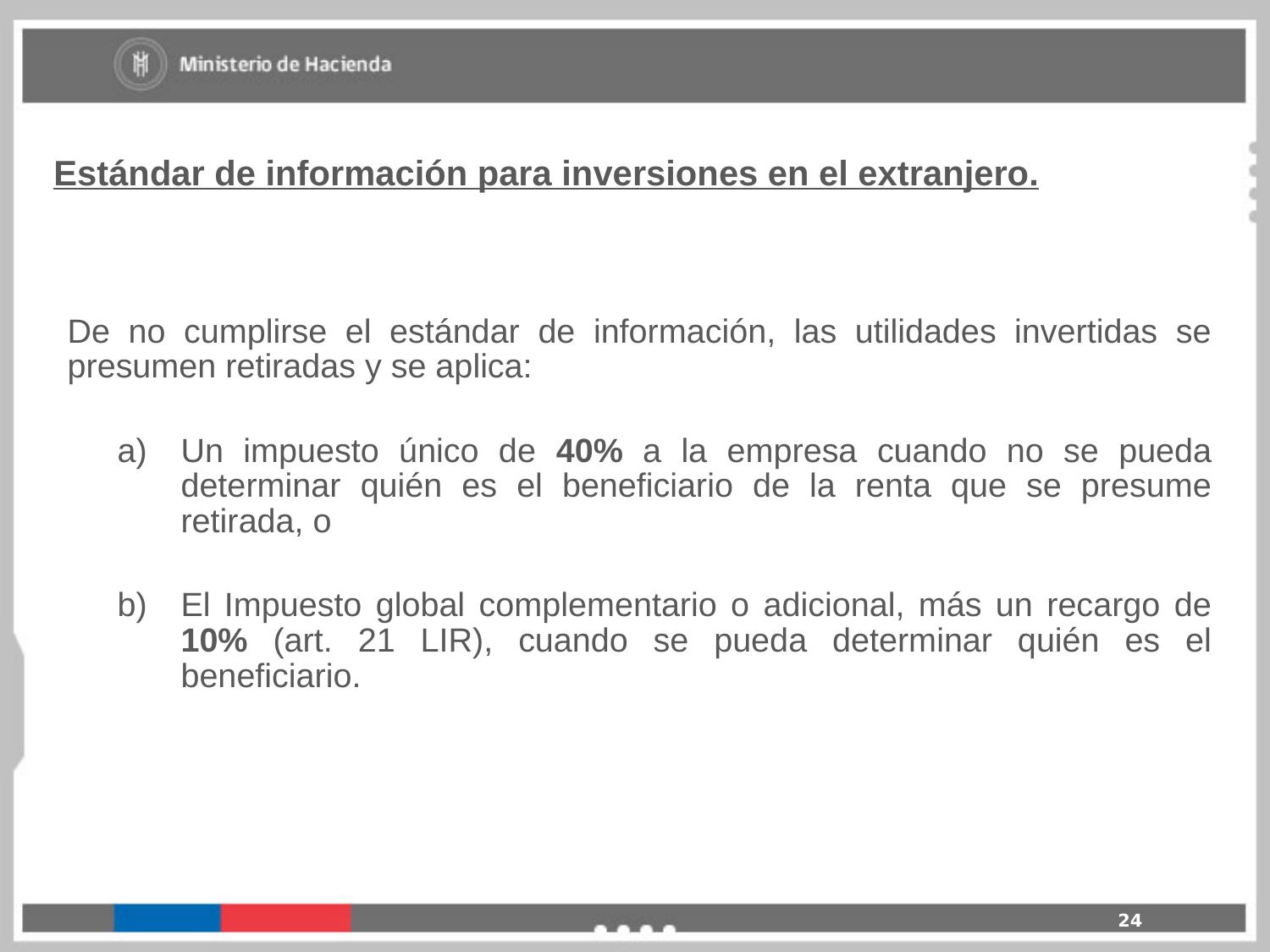

Estándar de información para inversiones en el extranjero.

De no cumplirse el estándar de información, las utilidades invertidas se presumen retiradas y se aplica:

Un impuesto único de 40% a la empresa cuando no se pueda determinar quién es el beneficiario de la renta que se presume retirada, o

El Impuesto global complementario o adicional, más un recargo de 10% (art. 21 LIR), cuando se pueda determinar quién es el beneficiario.
24